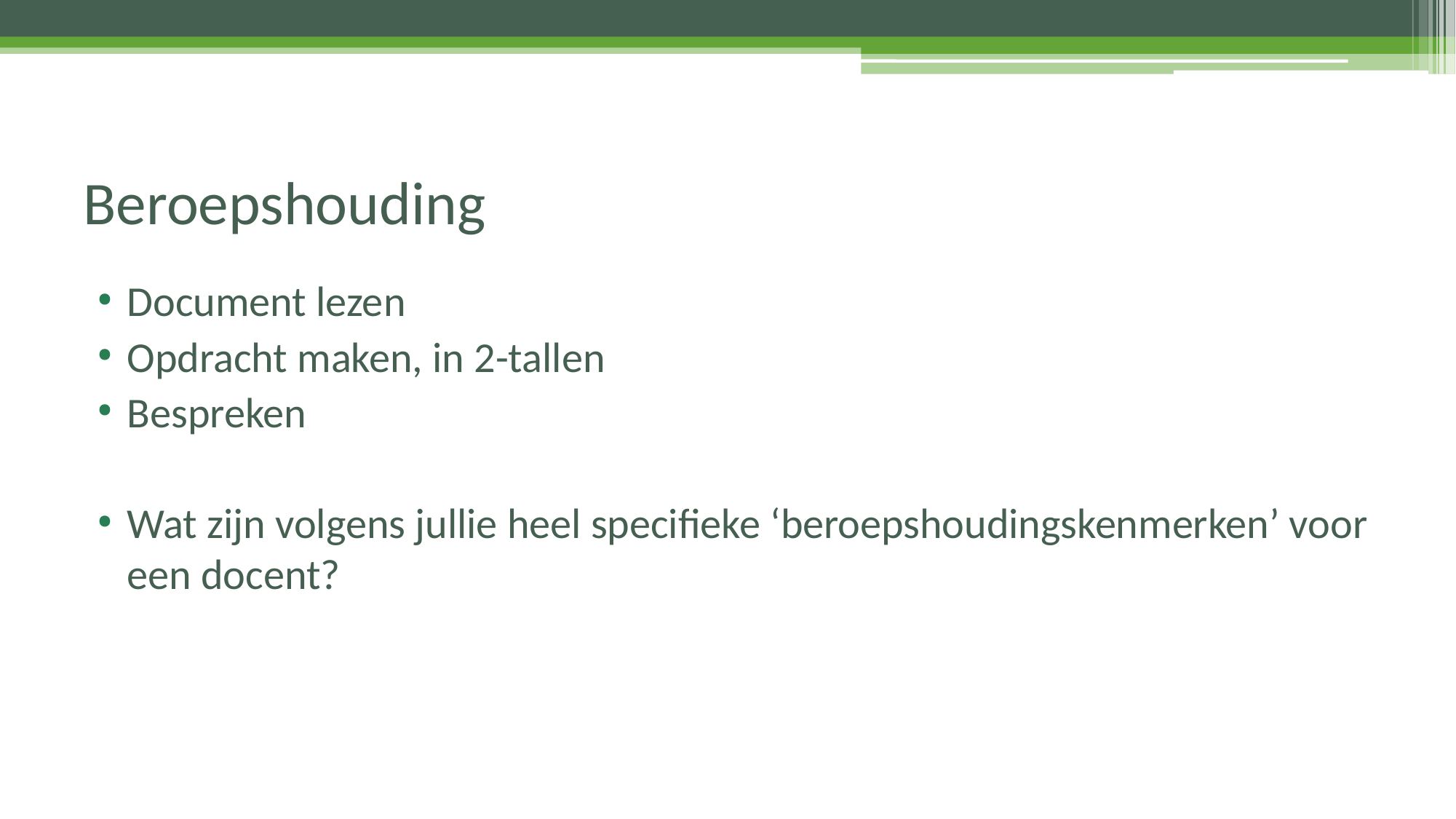

# Beroepshouding
Document lezen
Opdracht maken, in 2-tallen
Bespreken

Wat zijn volgens jullie heel specifieke ‘beroepshoudingskenmerken’ voor een docent?